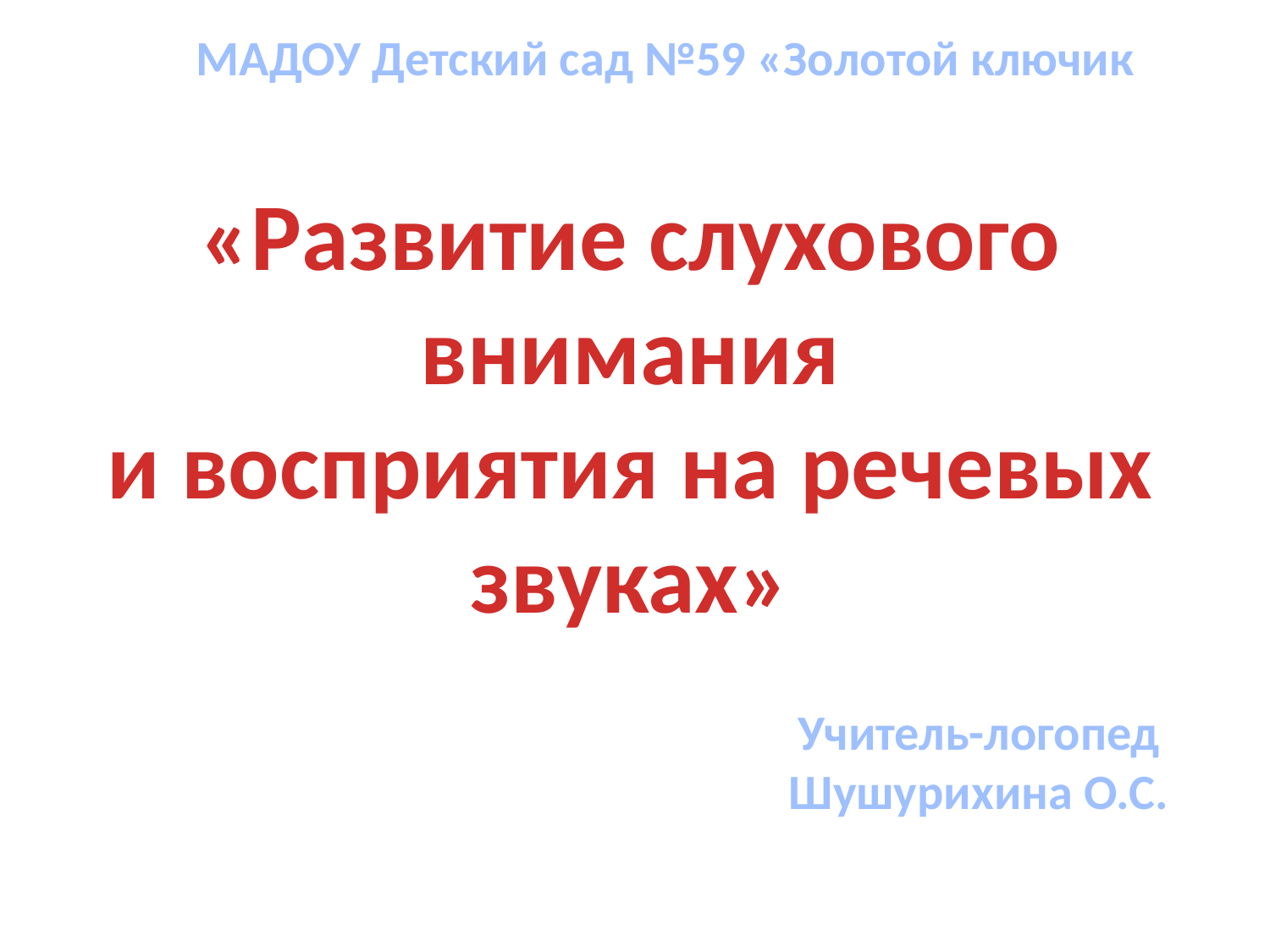

МАДОУ Детский сад №59 «Золотой ключик
«Развитие слухового внимания
и восприятия на речевых звуках»
Учитель-логопед
Шушурихина О.С.